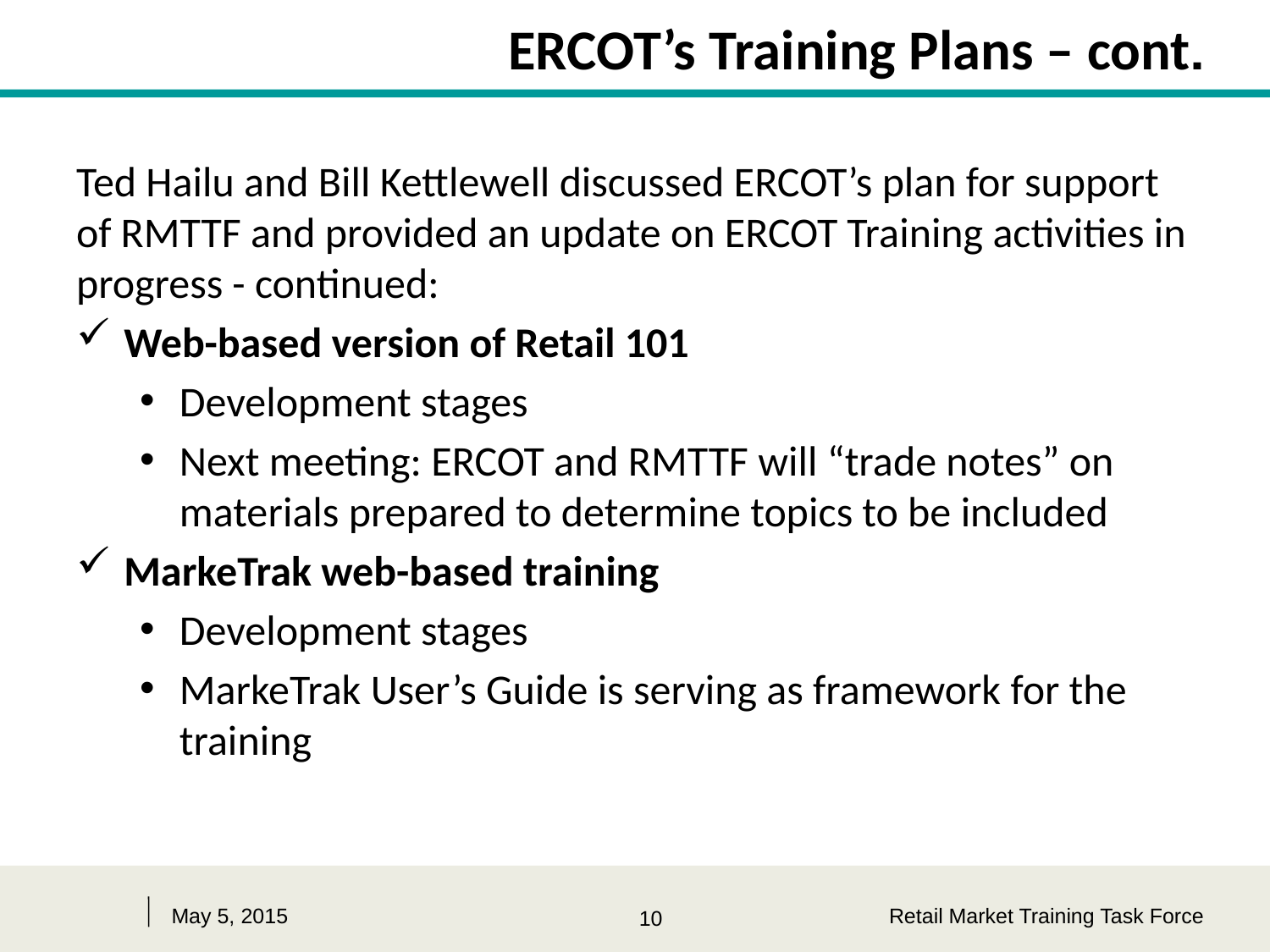

# ERCOT’s Training Plans – cont.
Ted Hailu and Bill Kettlewell discussed ERCOT’s plan for support of RMTTF and provided an update on ERCOT Training activities in progress - continued:
Web-based version of Retail 101
Development stages
Next meeting: ERCOT and RMTTF will “trade notes” on materials prepared to determine topics to be included
MarkeTrak web-based training
Development stages
MarkeTrak User’s Guide is serving as framework for the training

May 5, 2015
Retail Market Training Task Force